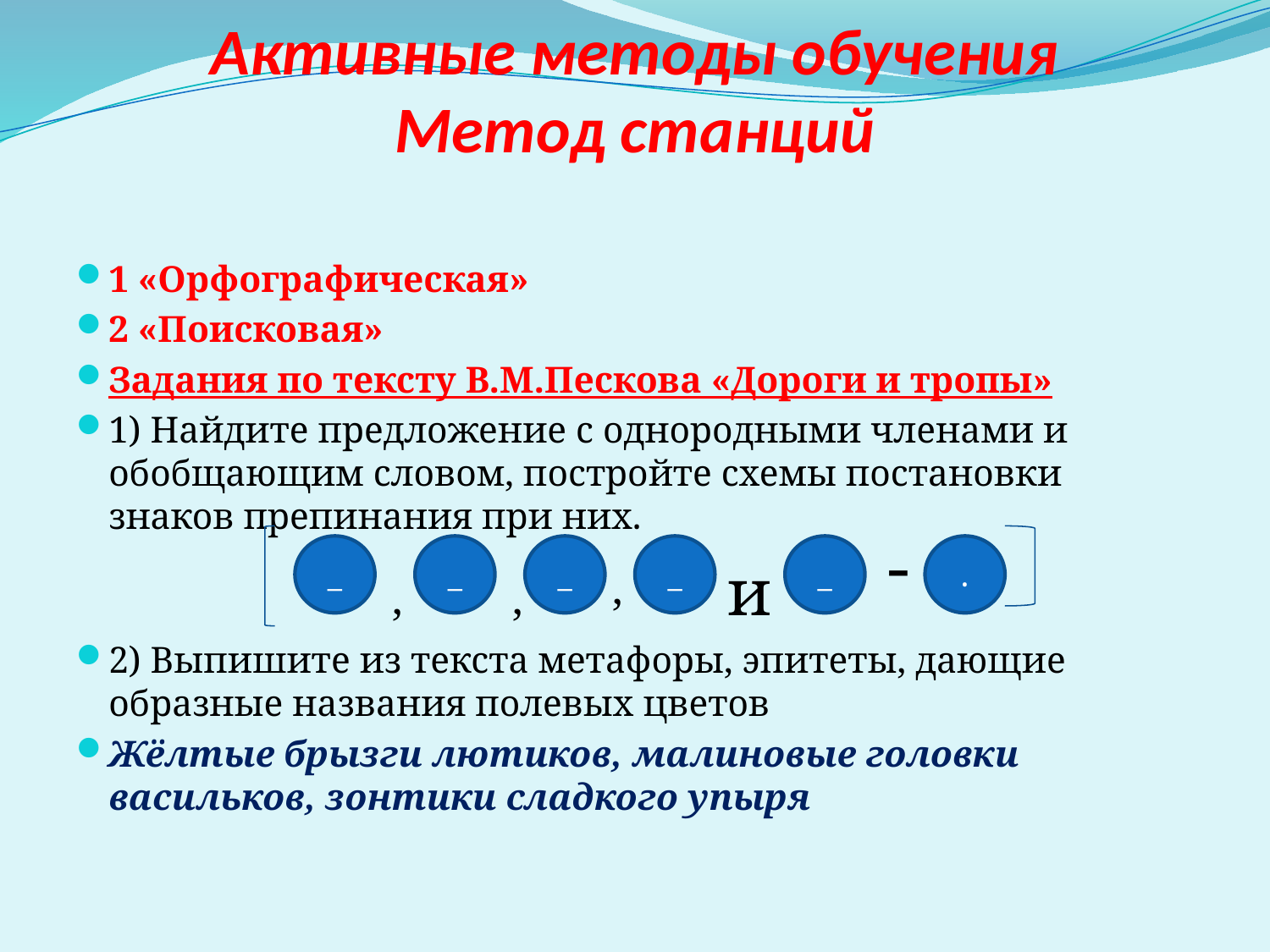

# Активные методы обучения Метод станций

1 «Орфографическая»
2 «Поисковая»
Задания по тексту В.М.Пескова «Дороги и тропы»
1) Найдите предложение с однородными членами и обобщающим словом, постройте схемы постановки знаков препинания при них.

2) Выпишите из текста метафоры, эпитеты, дающие образные названия полевых цветов
Жёлтые брызги лютиков, малиновые головки васильков, зонтики сладкого упыря

-

_
_
_
_
_
.
и
,
,
,